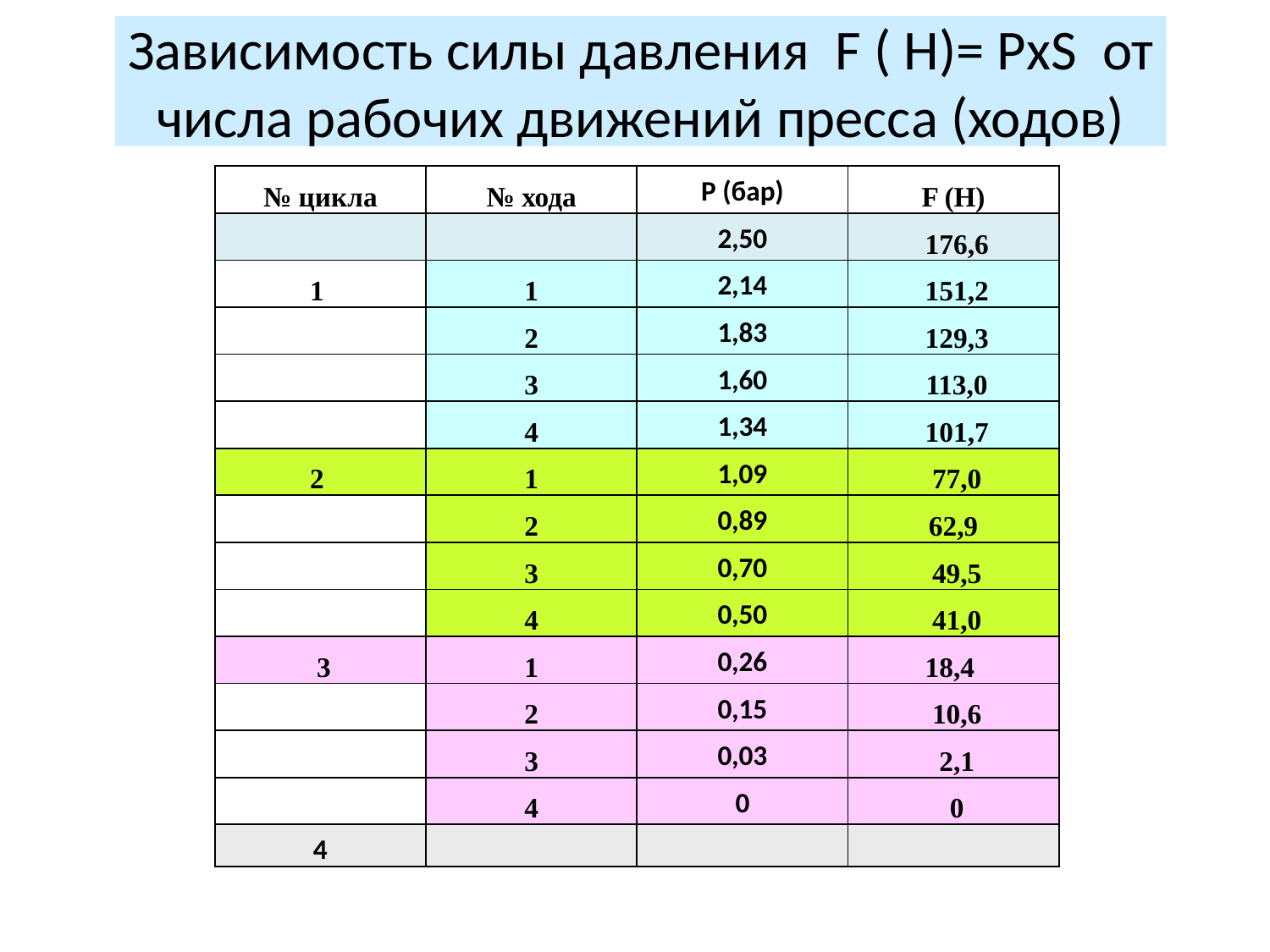

# Зависимость силы давления  F ( H)= РxS  от числа рабочих движений пресса (ходов)
| № цикла | № хода | Р (бар) | F (H) |
| --- | --- | --- | --- |
|  |  | 2,50 | 176,6 |
| 1 | 1 | 2,14 | 151,2 |
|  | 2 | 1,83 | 129,3 |
|  | 3 | 1,60 | 113,0 |
|  | 4 | 1,34 | 101,7 |
| 2 | 1 | 1,09 | 77,0 |
|  | 2 | 0,89 | 62,9 |
|  | 3 | 0,70 | 49,5 |
|  | 4 | 0,50 | 41,0 |
| 3 | 1 | 0,26 | 18,4 |
|  | 2 | 0,15 | 10,6 |
|  | 3 | 0,03 | 2,1 |
|  | 4 | 0 | 0 |
| 4 |  |  |  |